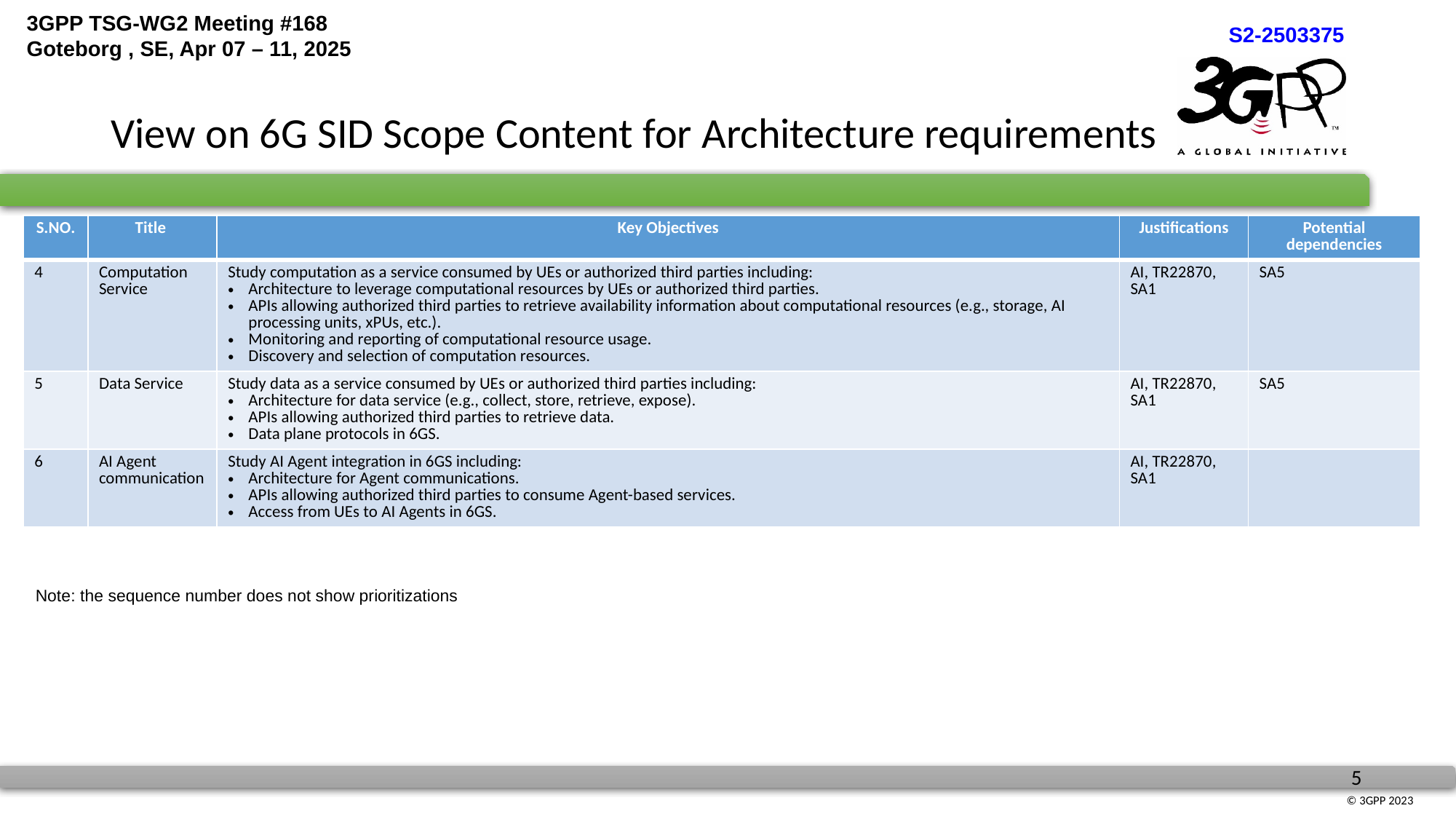

# View on 6G SID Scope Content for Architecture requirements
| S.NO. | Title | Key Objectives | Justifications | Potential dependencies |
| --- | --- | --- | --- | --- |
| 4 | Computation Service | Study computation as a service consumed by UEs or authorized third parties including: Architecture to leverage computational resources by UEs or authorized third parties. APIs allowing authorized third parties to retrieve availability information about computational resources (e.g., storage, AI processing units, xPUs, etc.). Monitoring and reporting of computational resource usage. Discovery and selection of computation resources. | AI, TR22870, SA1 | SA5 |
| 5 | Data Service | Study data as a service consumed by UEs or authorized third parties including: Architecture for data service (e.g., collect, store, retrieve, expose). APIs allowing authorized third parties to retrieve data. Data plane protocols in 6GS. | AI, TR22870, SA1 | SA5 |
| 6 | AI Agent communication | Study AI Agent integration in 6GS including: Architecture for Agent communications. APIs allowing authorized third parties to consume Agent-based services. Access from UEs to AI Agents in 6GS. | AI, TR22870, SA1 |  |
Note: the sequence number does not show prioritizations